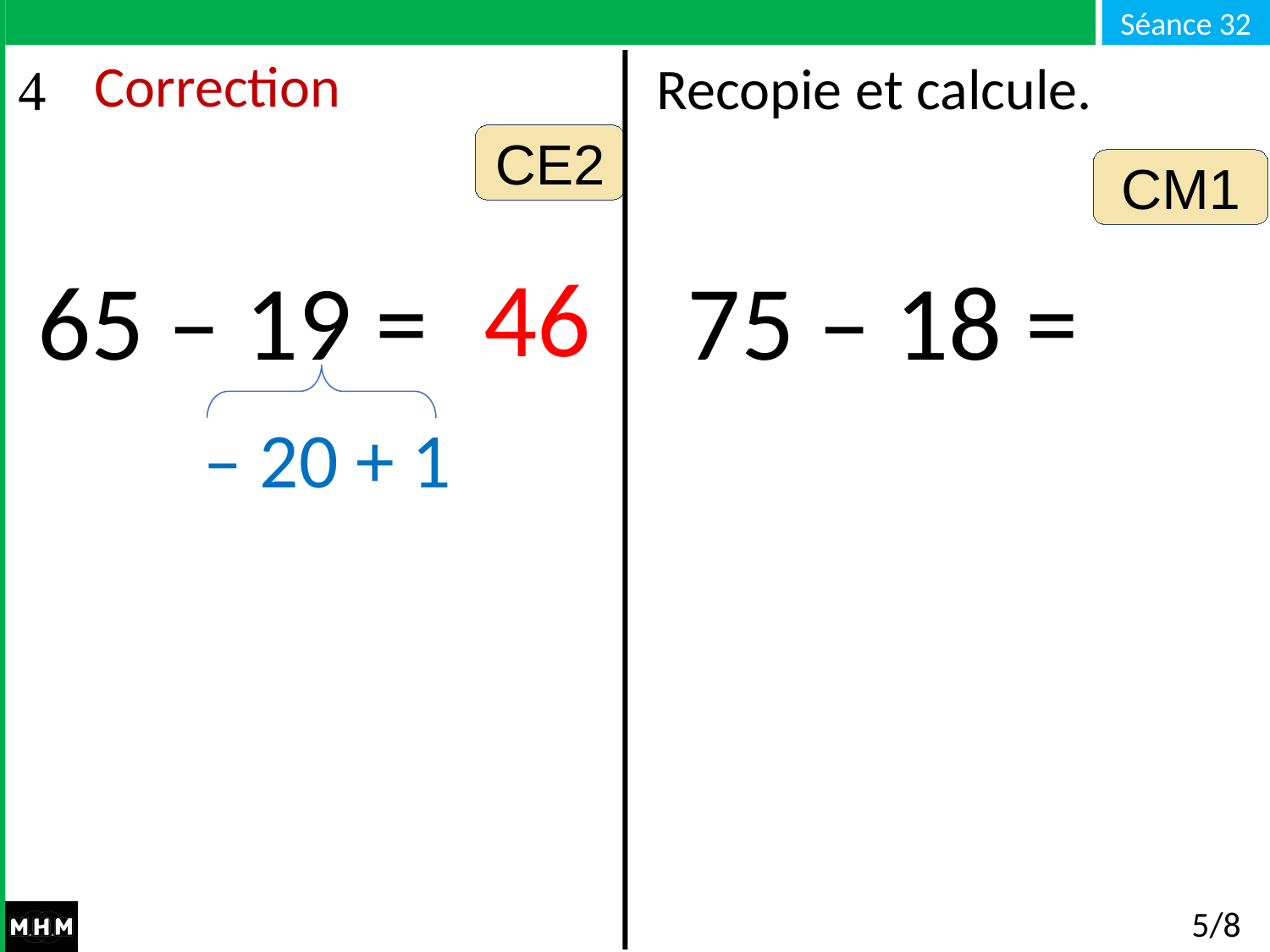

# Correction
Recopie et calcule.
CE2
CM1
46
75 – 18 =
65 – 19 =

– 20 + 1
5/8